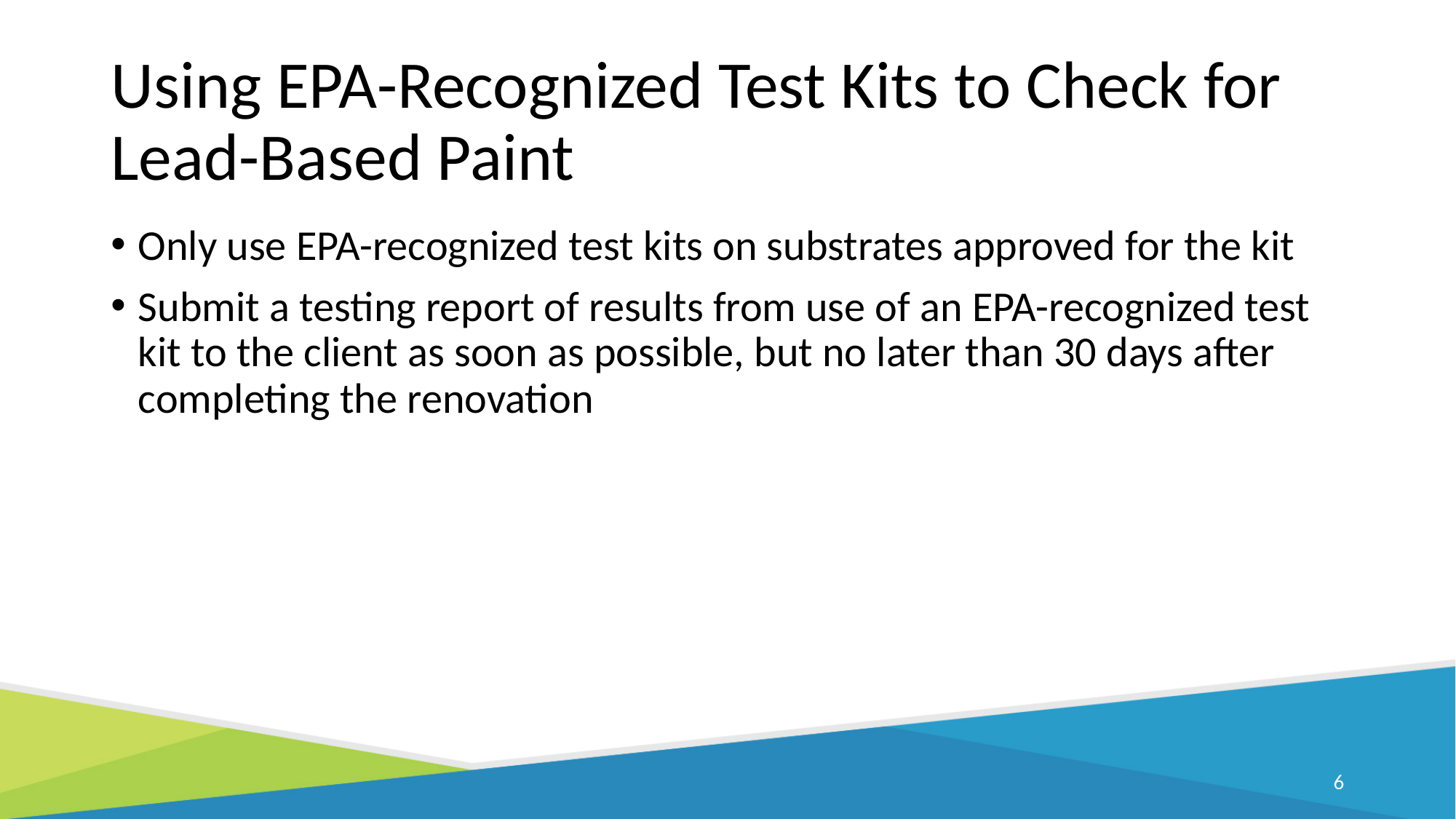

# Using EPA-Recognized Test Kits to Check for Lead-Based Paint
Only use EPA-recognized test kits on substrates approved for the kit
Submit a testing report of results from use of an EPA-recognized test kit to the client as soon as possible, but no later than 30 days after completing the renovation

6